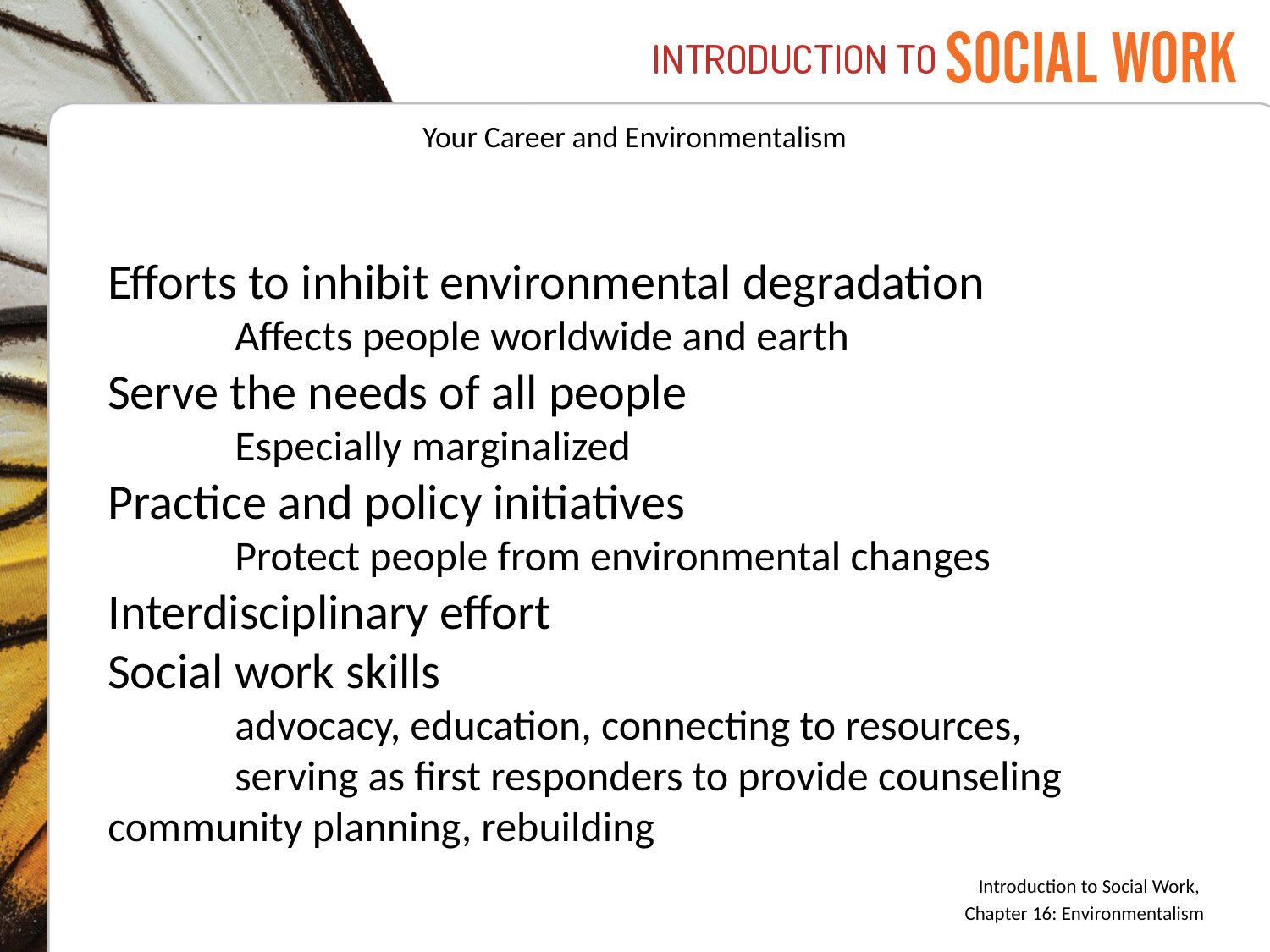

# Your Career and Environmentalism

Efforts to inhibit environmental degradation
	Affects people worldwide and earth
Serve the needs of all people
	Especially marginalized
Practice and policy initiatives
	Protect people from environmental changes
Interdisciplinary effort
Social work skills
	advocacy, education, connecting to resources,
	serving as first responders to provide counseling 	community planning, rebuilding
Introduction to Social Work,
Chapter 16: Environmentalism